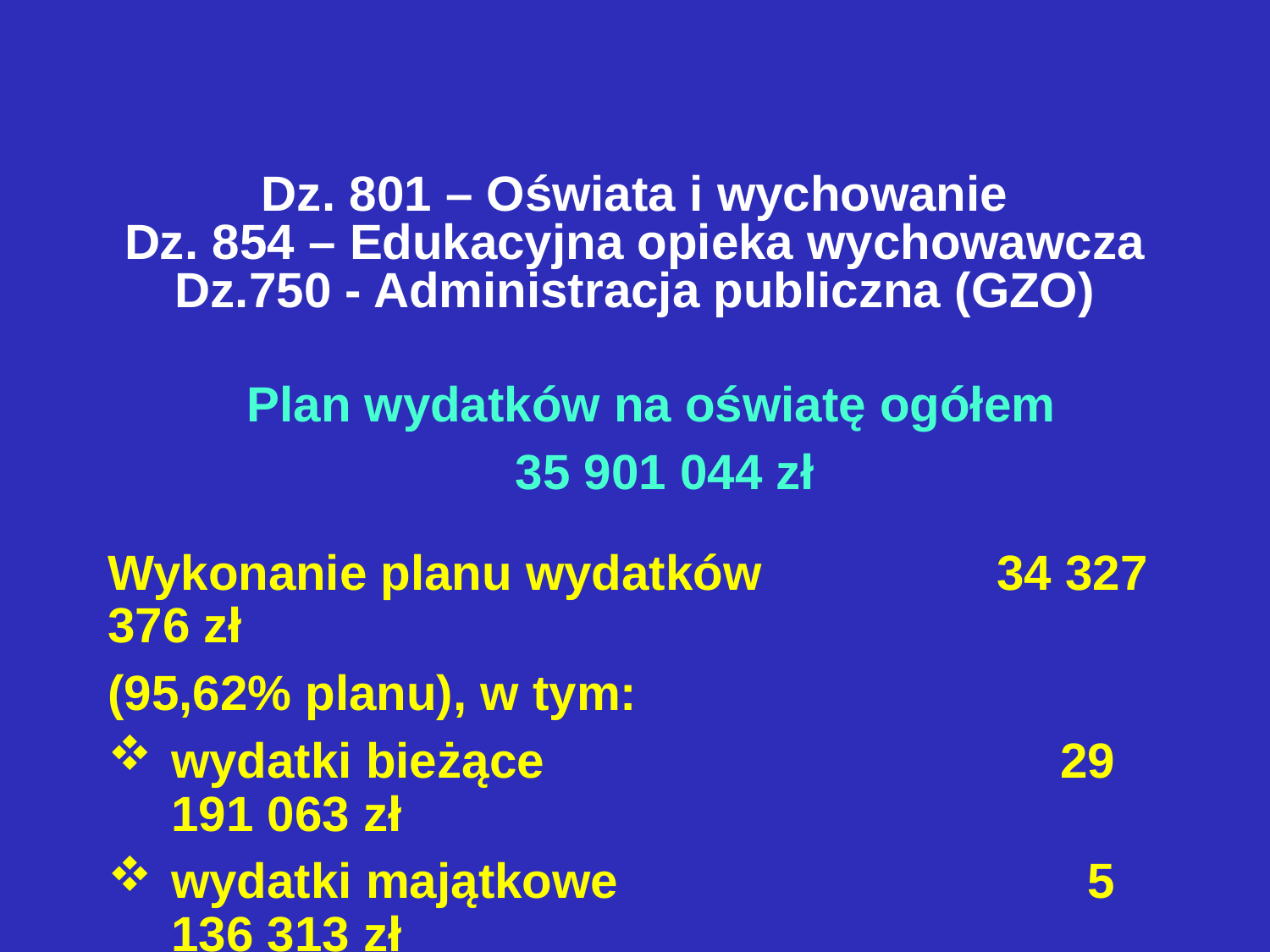

# Dz. 801 – Oświata i wychowanie Dz. 854 – Edukacyjna opieka wychowawcza Dz.750 - Administracja publiczna (GZO)
Plan wydatków na oświatę ogółem
 35 901 044 zł

Wykonanie planu wydatków		34 327 376 zł
(95,62% planu), w tym:
wydatki bieżące					29 191 063 zł
wydatki majątkowe				  5 136 313 zł